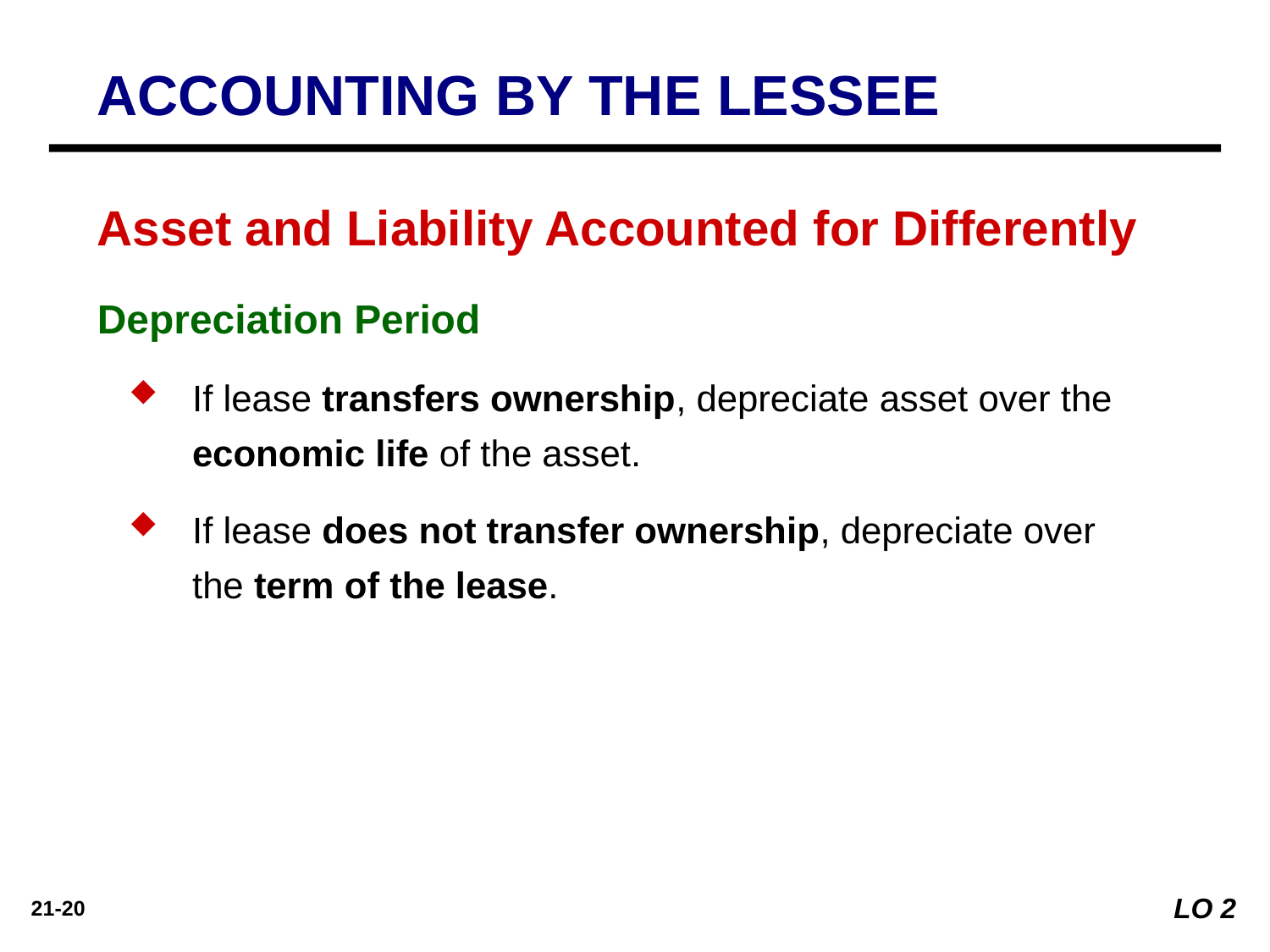

ACCOUNTING BY THE LESSEE

Asset and Liability Accounted for Differently
Depreciation Period
If lease transfers ownership, depreciate asset over the economic life of the asset.
If lease does not transfer ownership, depreciate over the term of the lease.
LO 2